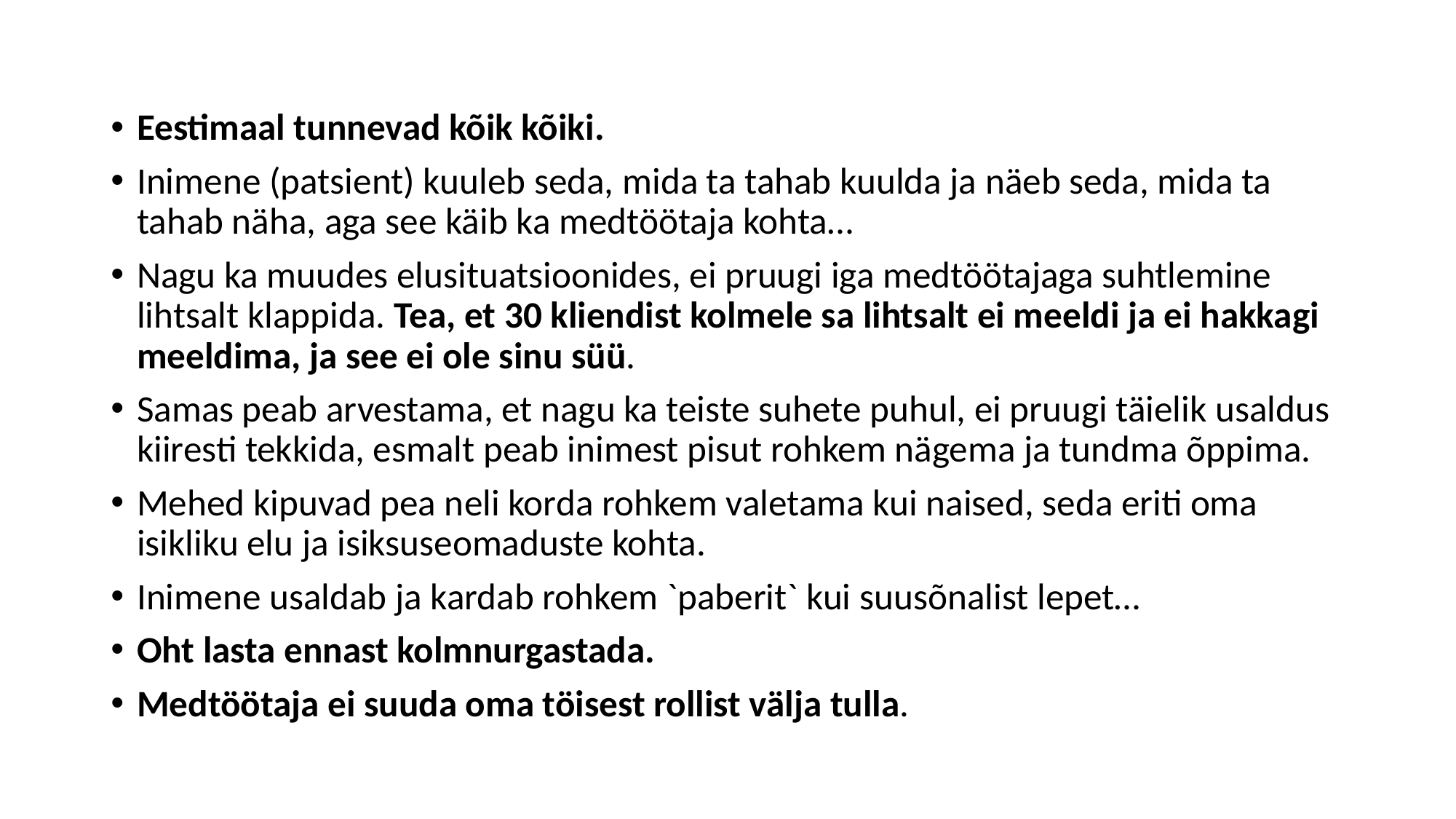

Eestimaal tunnevad kõik kõiki.
Inimene (patsient) kuuleb seda, mida ta tahab kuulda ja näeb seda, mida ta tahab näha, aga see käib ka medtöötaja kohta…
Nagu ka muudes elusituatsioonides, ei pruugi iga medtöötajaga suhtlemine lihtsalt klappida. Tea, et 30 kliendist kolmele sa lihtsalt ei meeldi ja ei hakkagi meeldima, ja see ei ole sinu süü.
Samas peab arvestama, et nagu ka teiste suhete puhul, ei pruugi täielik usaldus kiiresti tekkida, esmalt peab inimest pisut rohkem nägema ja tundma õppima.
Mehed kipuvad pea neli korda rohkem valetama kui naised, seda eriti oma isikliku elu ja isiksuseomaduste kohta.
Inimene usaldab ja kardab rohkem `paberit` kui suusõnalist lepet…
Oht lasta ennast kolmnurgastada.
Medtöötaja ei suuda oma töisest rollist välja tulla.